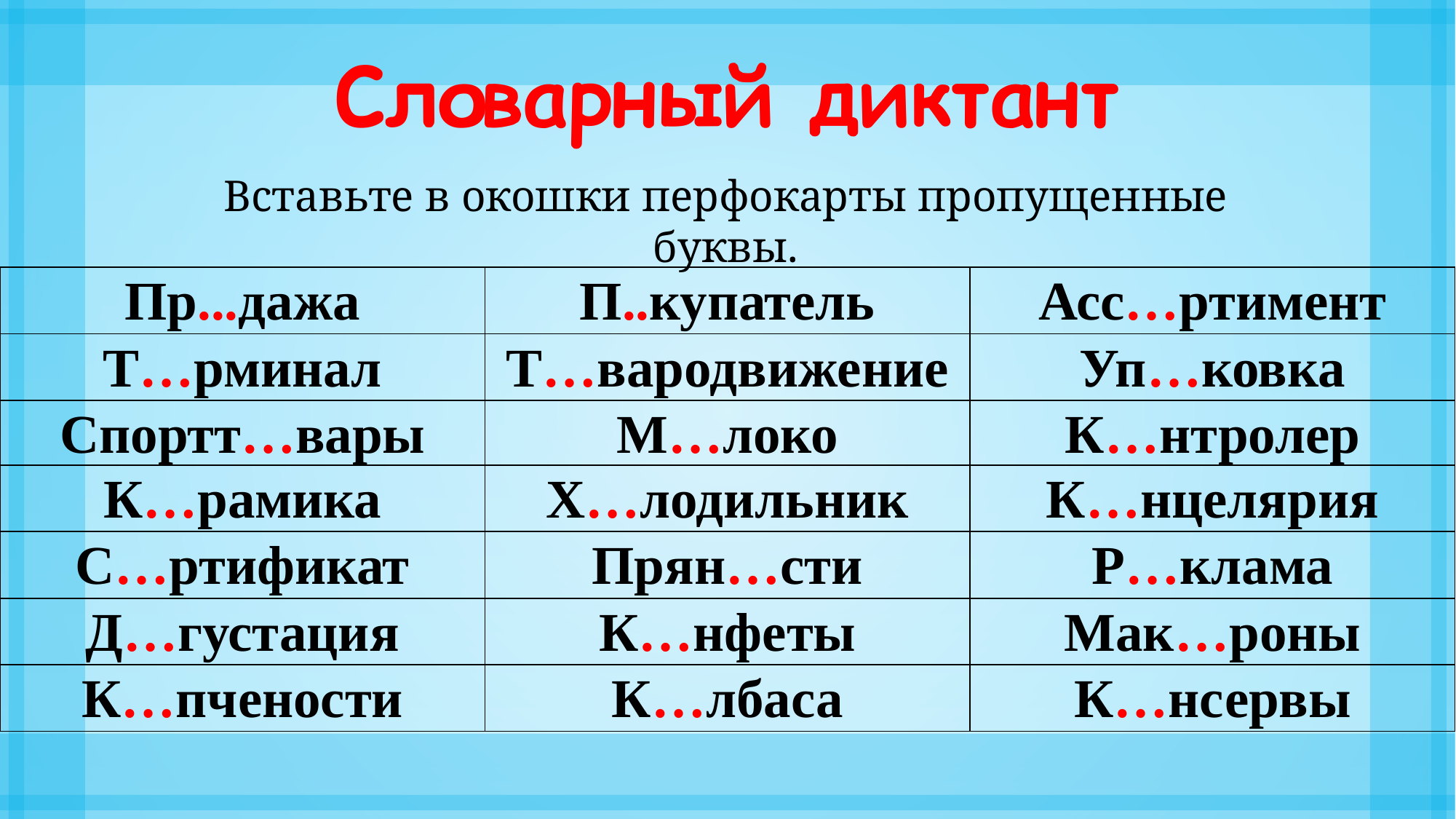

# Словарный диктант
Вставьте в окошки перфокарты пропущенные буквы.
| Пр...дажа | П..купатель | Асс…ртимент |
| --- | --- | --- |
| Т…рминал | Т…вародвижение | Уп…ковка |
| Спортт…вары | М…локо | К…нтролер |
| К…рамика | Х…лодильник | К…нцелярия |
| С…ртификат | Прян…сти | Р…клама |
| Д…густация | К…нфеты | Мак…роны |
| К…пчености | К…лбаса | К…нсервы |